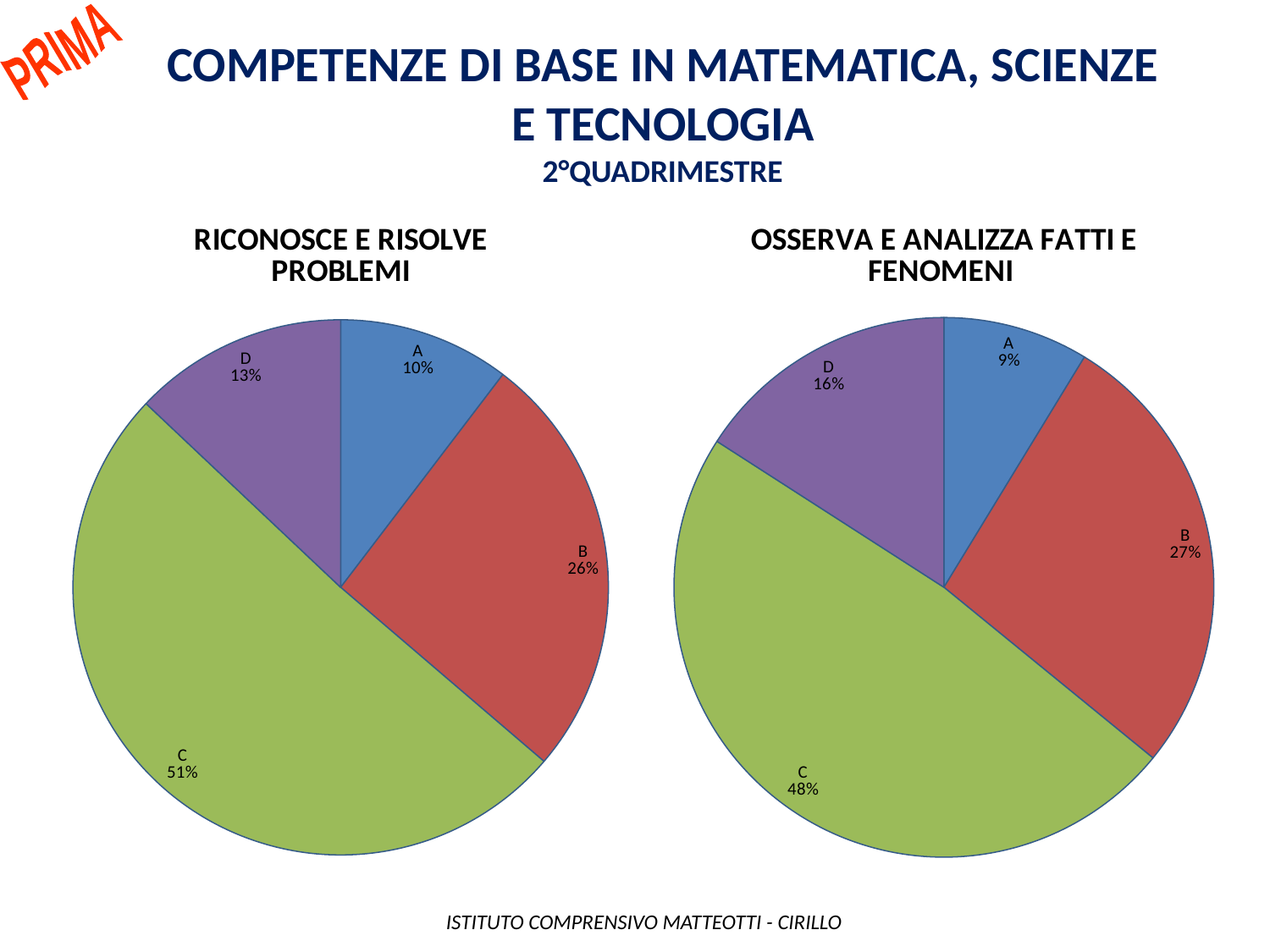

PRIMA
Competenze di base in matematica, scienze e tecnologia
2°QUADRIMESTRE

### Chart: RICONOSCE E RISOLVE PROBLEMI

| Category |  |
|---|---|
| A | 20.0 |
| B | 50.0 |
| C | 98.0 |
| D | 25.0 |

### Chart: OSSERVA E ANALIZZA FATTI E FENOMENI

| Category |  |
|---|---|
| A | 17.0 |
| B | 53.0 |
| C | 94.0 |
| D | 31.0 |
 ISTITUTO COMPRENSIVO MATTEOTTI - CIRILLO